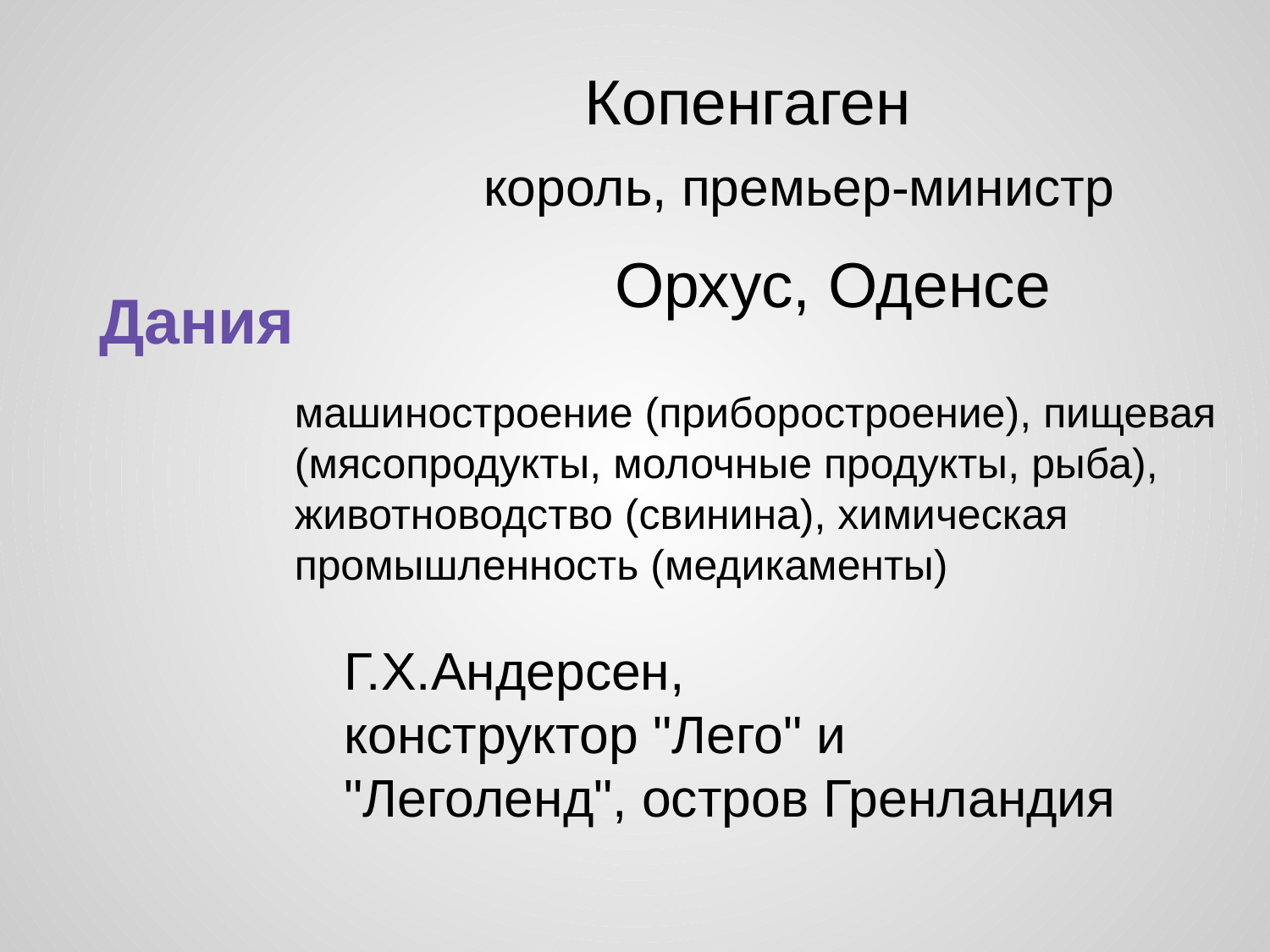

Копенгаген
король, премьер-министр
Орхус, Оденсе
# Дания
машиностроение (приборостроение), пищевая (мясопродукты, молочные продукты, рыба), животноводство (свинина), химическая промышленность (медикаменты)
Г.Х.Андерсен,
конструктор "Лего" и "Леголенд", остров Гренландия